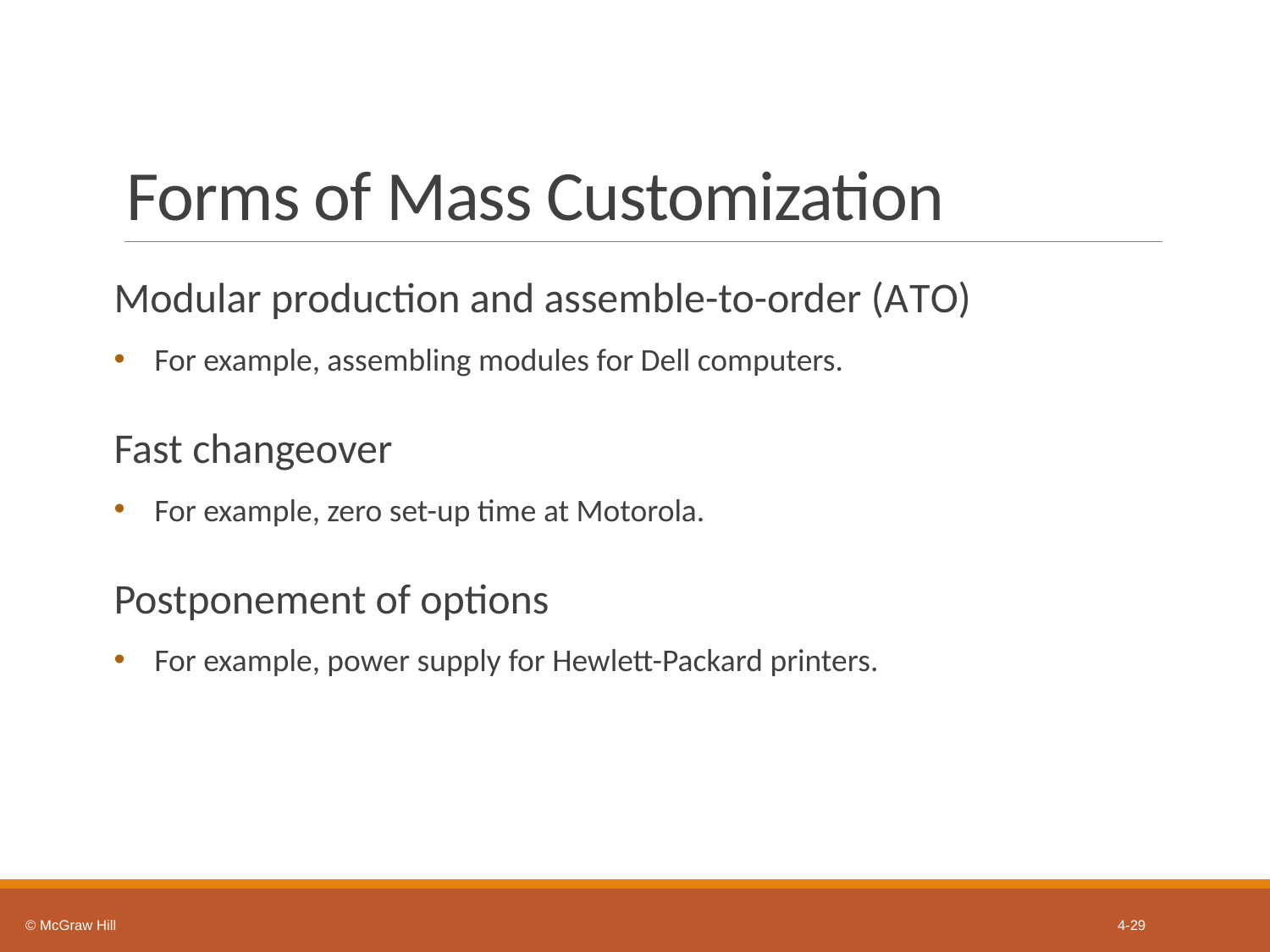

# Forms of Mass Customization
Modular production and assemble-to-order (A T O)
For example, assembling modules for Dell computers.
Fast changeover
For example, zero set-up time at Motorola.
Postponement of options
For example, power supply for Hewlett-Packard printers.